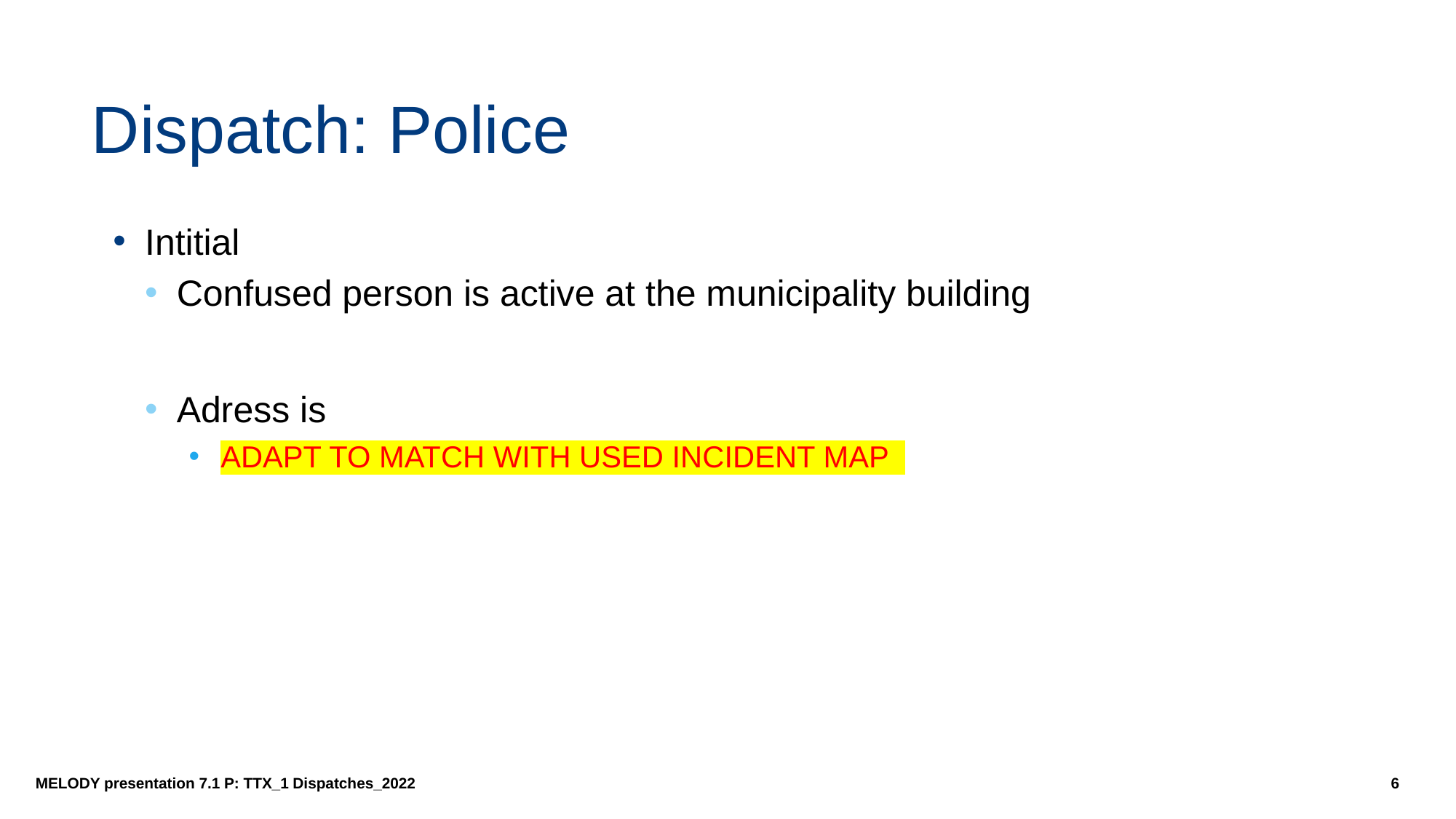

# Dispatch: Police
Intitial
Confused person is active at the municipality building

Adress is
ADAPT TO MATCH WITH USED INCIDENT MAP

MELODY presentation 7.1 P: TTX_1 Dispatches_2022
6